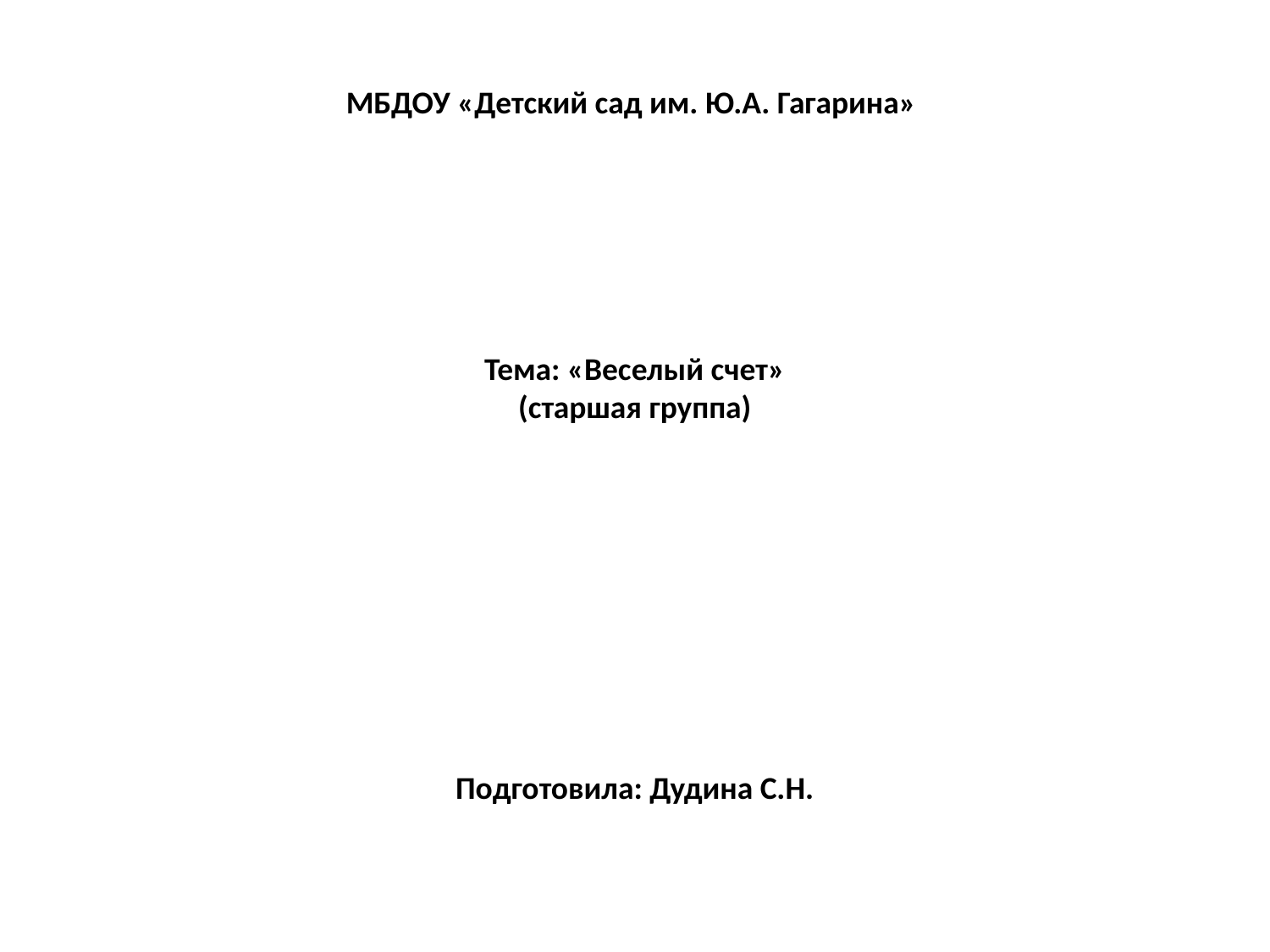

МБДОУ «Детский сад им. Ю.А. Гагарина»

Тема: «Веселый счет»
(старшая группа)

Подготовила: Дудина С.Н.